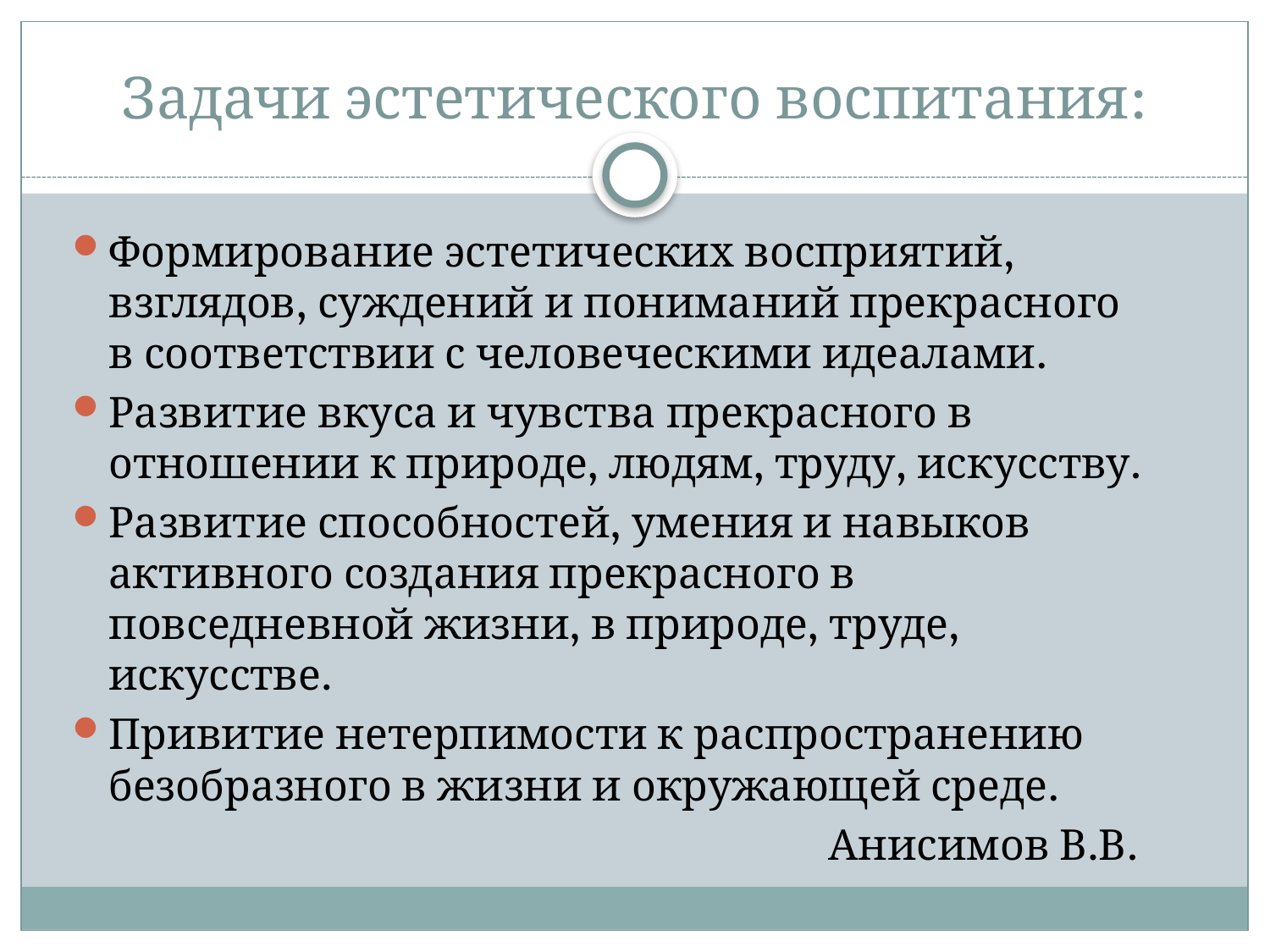

# Задачи эстетического воспитания:
Формирование эстетических восприятий, взглядов, суждений и пониманий прекрасного в соответствии с человеческими идеалами.
Развитие вкуса и чувства прекрасного в отношении к природе, людям, труду, искусству.
Развитие способностей, умения и навыков активного создания прекрасного в повседневной жизни, в природе, труде, искусстве.
Привитие нетерпимости к распространению безобразного в жизни и окружающей среде.
Анисимов В.В.